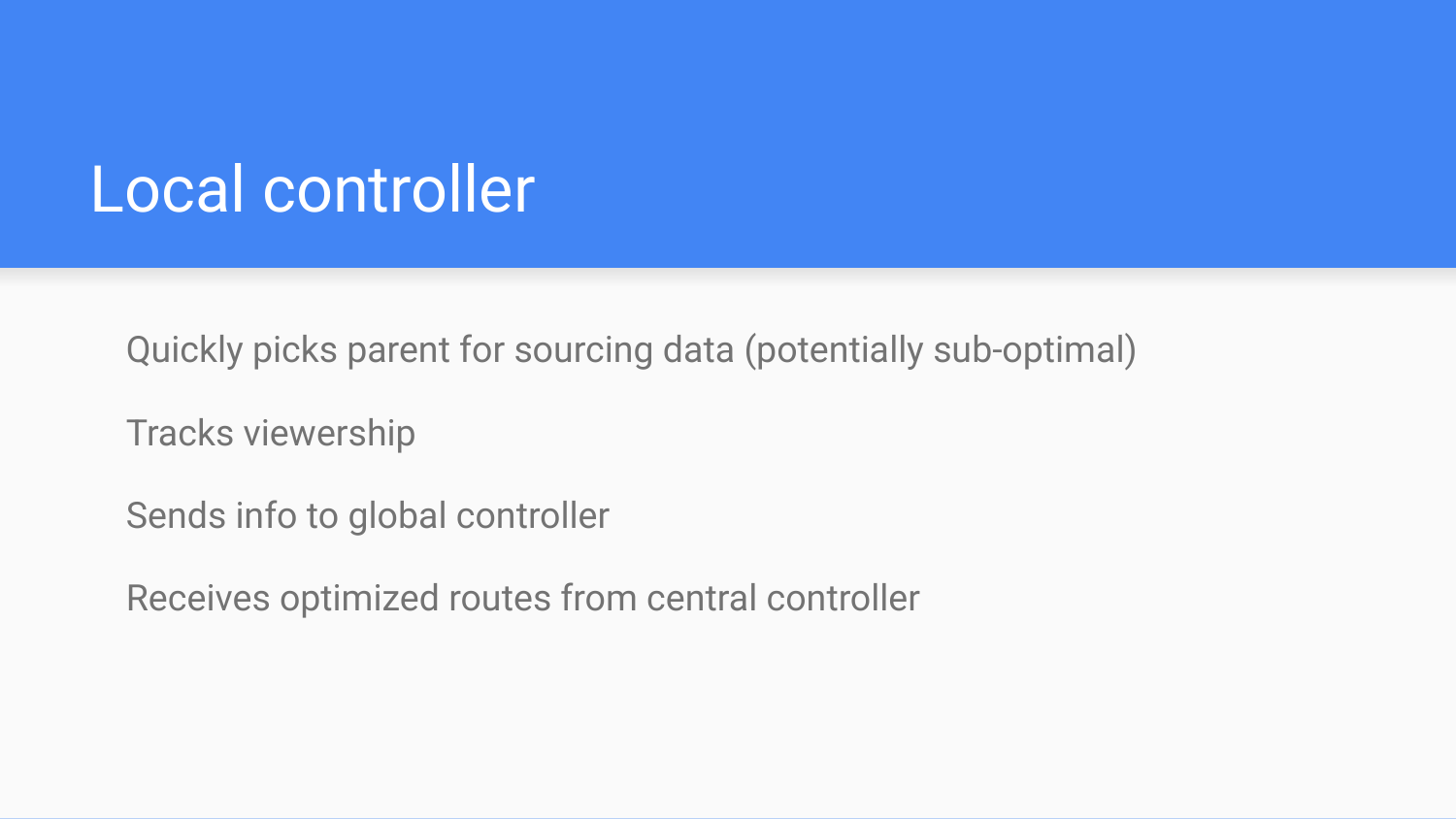

# Local controller
Quickly picks parent for sourcing data (potentially sub-optimal)
Tracks viewership
Sends info to global controller
Receives optimized routes from central controller